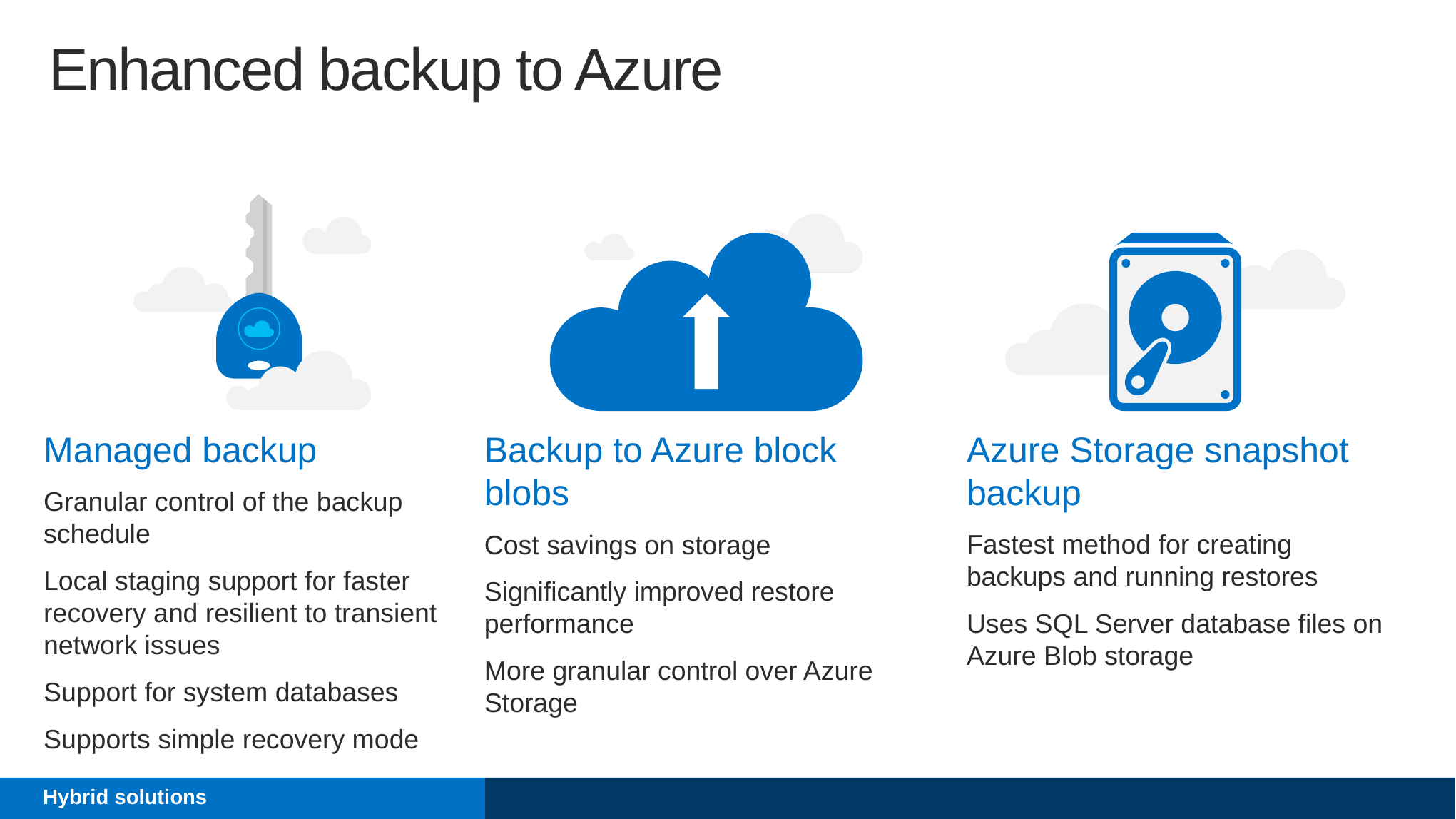

Enhanced backup to Azure

Managed backup
Granular control of the backup schedule
Local staging support for faster recovery and resilient to transient network issues
Support for system databases
Supports simple recovery mode
Backup to Azure block blobs
Cost savings on storage
Significantly improved restore performance
More granular control over Azure Storage
Azure Storage snapshot backup
Fastest method for creating backups and running restores
Uses SQL Server database files on Azure Blob storage
Hybrid solutions